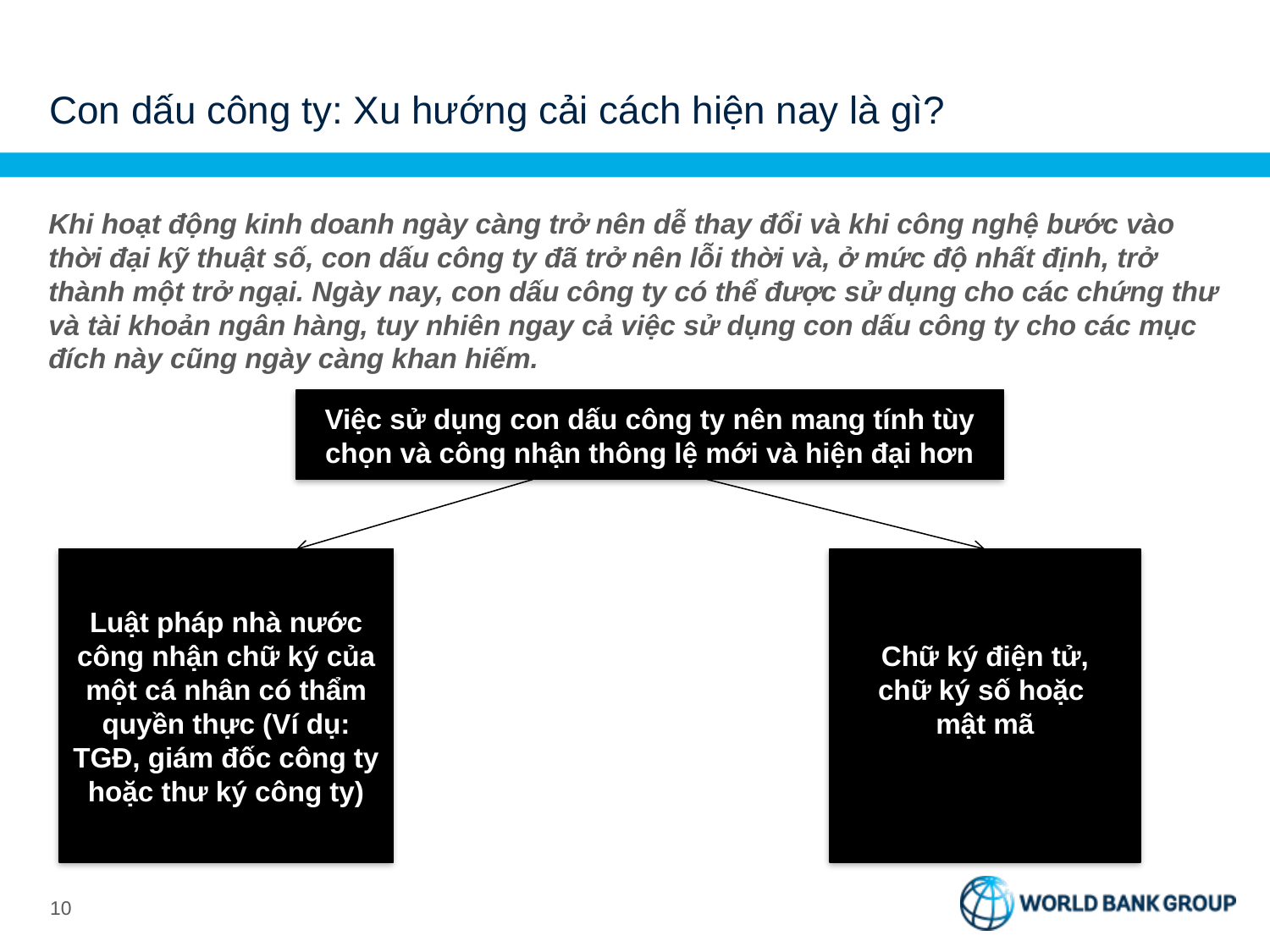

# Con dấu công ty: Xu hướng cải cách hiện nay là gì?
Khi hoạt động kinh doanh ngày càng trở nên dễ thay đổi và khi công nghệ bước vào thời đại kỹ thuật số, con dấu công ty đã trở nên lỗi thời và, ở mức độ nhất định, trở thành một trở ngại. Ngày nay, con dấu công ty có thể được sử dụng cho các chứng thư và tài khoản ngân hàng, tuy nhiên ngay cả việc sử dụng con dấu công ty cho các mục đích này cũng ngày càng khan hiếm.
Việc sử dụng con dấu công ty nên mang tính tùy chọn và công nhận thông lệ mới và hiện đại hơn
Luật pháp nhà nước công nhận chữ ký của một cá nhân có thẩm quyền thực (Ví dụ: TGĐ, giám đốc công ty hoặc thư ký công ty)
Chữ ký điện tử,
chữ ký số hoặc
mật mã

10